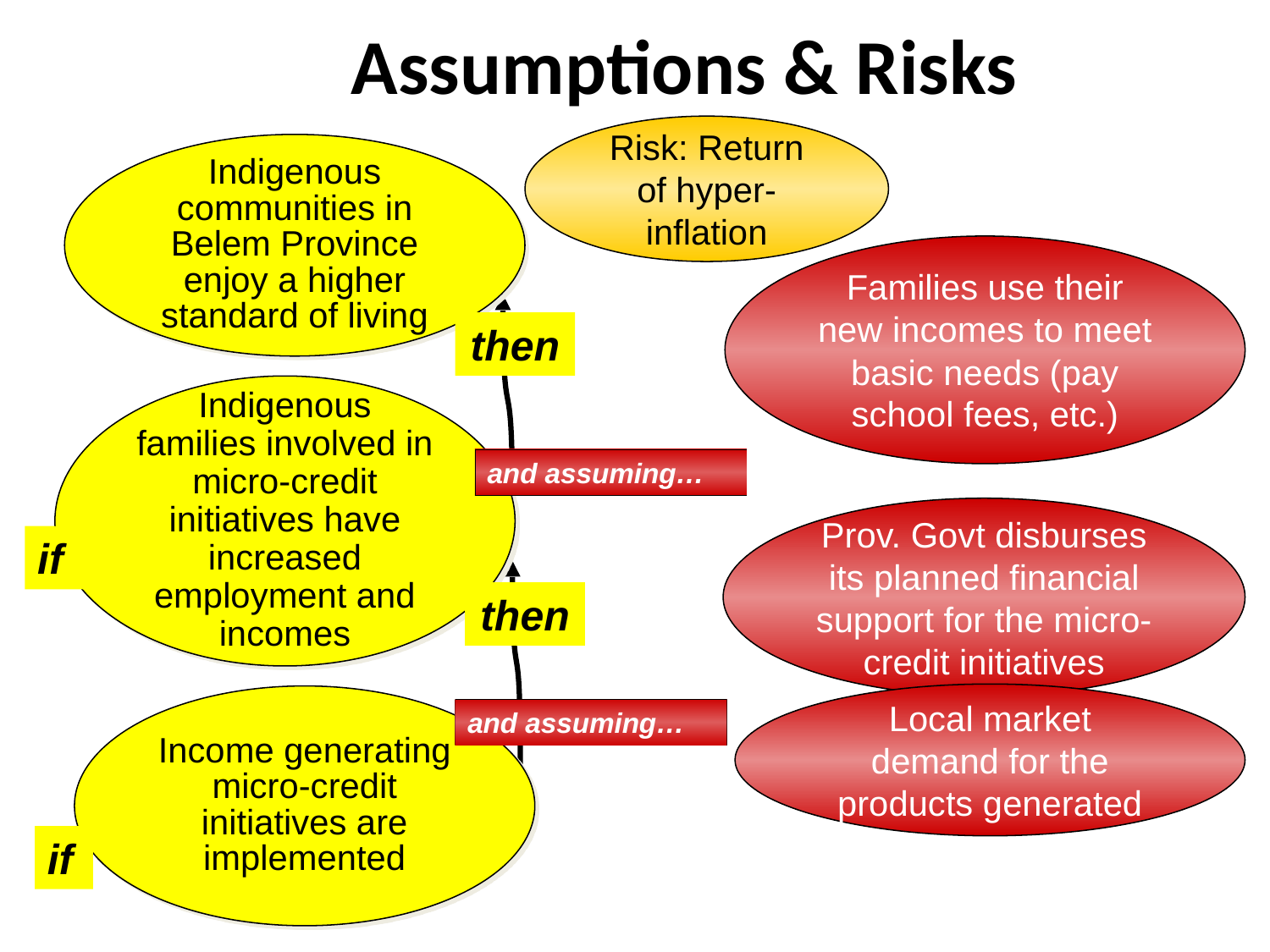

Assumptions & Risks
Risk: Return of hyper-inflation
Indigenous communities in Belem Province enjoy a higher standard of living
Families use their new incomes to meet basic needs (pay school fees, etc.)
then
Indigenous families involved in micro-credit initiatives have increased employment and incomes
and assuming…
Prov. Govt disburses its planned financial support for the micro-credit initiatives
if
then
Local market demand for the products generated
Income generating micro-credit initiatives are implemented
and assuming…
if